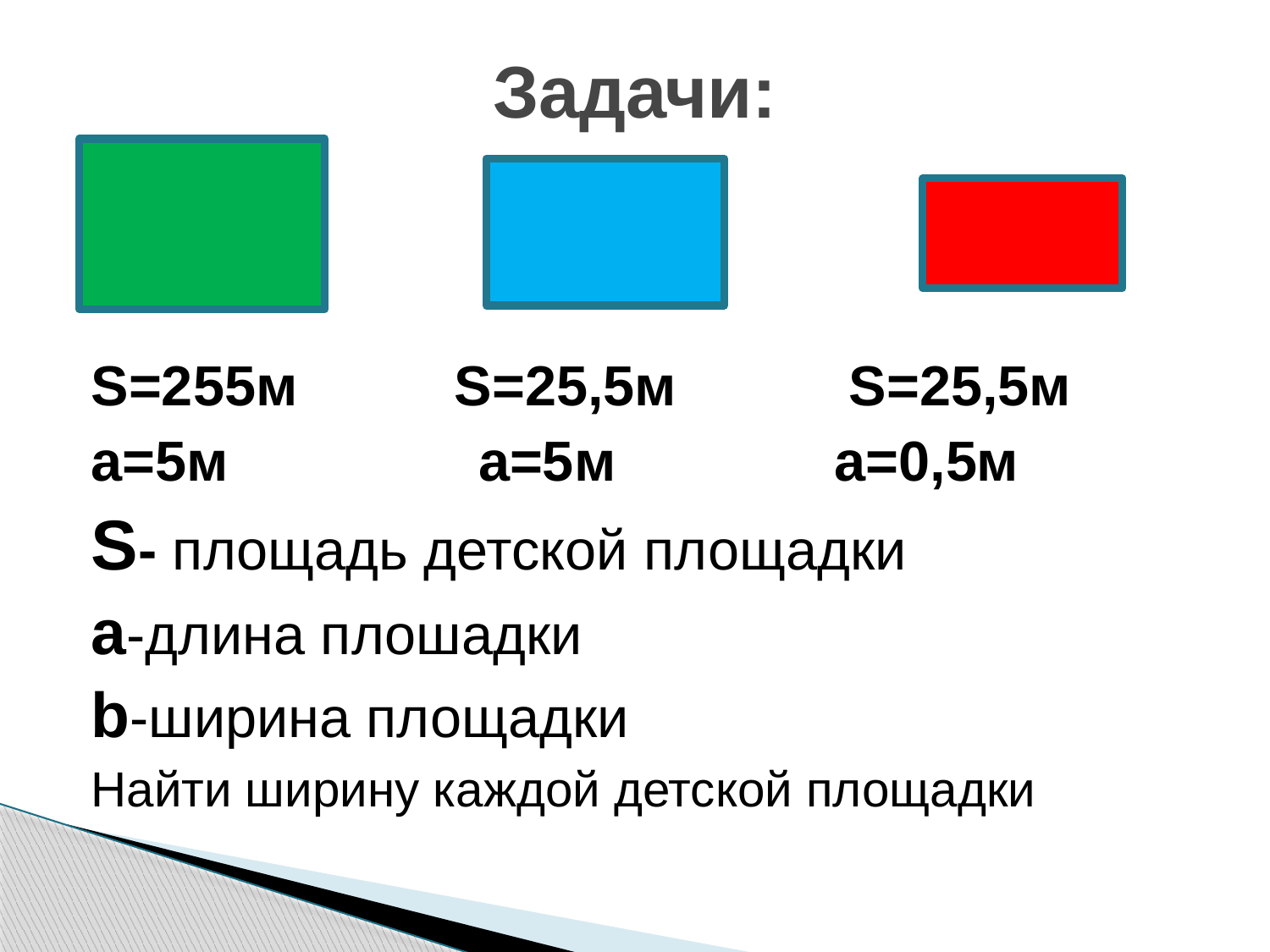

# Задачи:

S=255м          S=25,5м           S=25,5м
а=5м                а=5м              а=0,5м
S- площадь детской площадки
а-длина плошадки
b-ширина площадки
Найти ширину каждой детской площадки